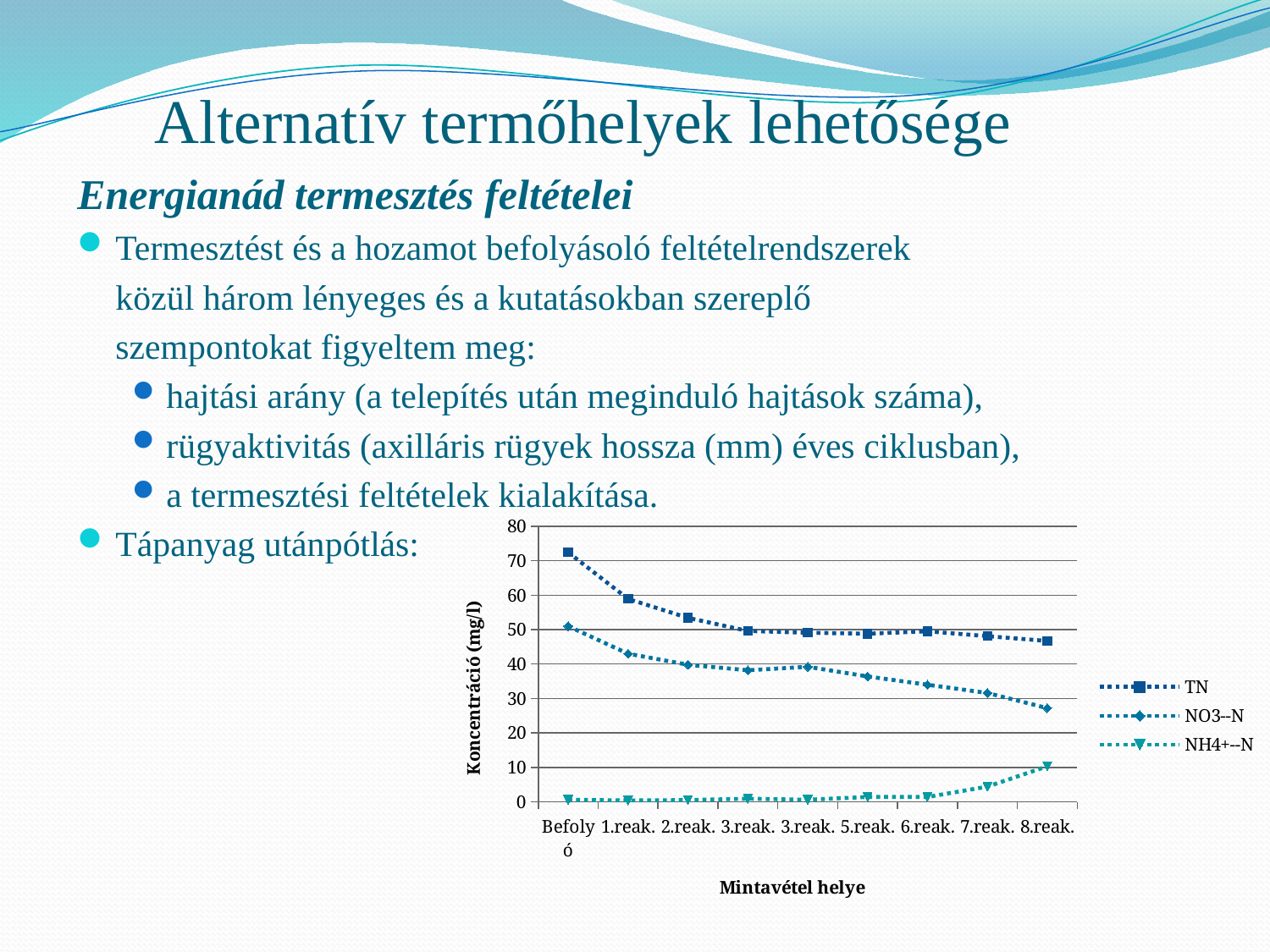

# Alternatív termőhelyek lehetősége
Energianád termesztés feltételei
Termesztést és a hozamot befolyásoló feltételrendszerek
	közül három lényeges és a kutatásokban szereplő
	szempontokat figyeltem meg:
hajtási arány (a telepítés után meginduló hajtások száma),
rügyaktivitás (axilláris rügyek hossza (mm) éves ciklusban),
a termesztési feltételek kialakítása.
Tápanyag utánpótlás:

### Chart

| Category | TN | NO3--N | NH4+--N |
|---|---|---|---|
| Befolyó | 72.4 | 51.0 | 0.6000000000000006 |
| 1.reak. | 58.9 | 43.0 | 0.4 |
| 2.reak. | 53.4 | 39.800000000000004 | 0.5 |
| 3.reak. | 49.6 | 38.2 | 0.9 |
| 3.reak. | 49.1 | 39.2 | 0.6000000000000006 |
| 5.reak. | 48.8 | 36.4 | 1.4 |
| 6.reak. | 49.5 | 34.0 | 1.4 |
| 7.reak. | 48.1 | 31.6 | 4.4 |
| 8.reak. | 46.7 | 27.2 | 10.3 |